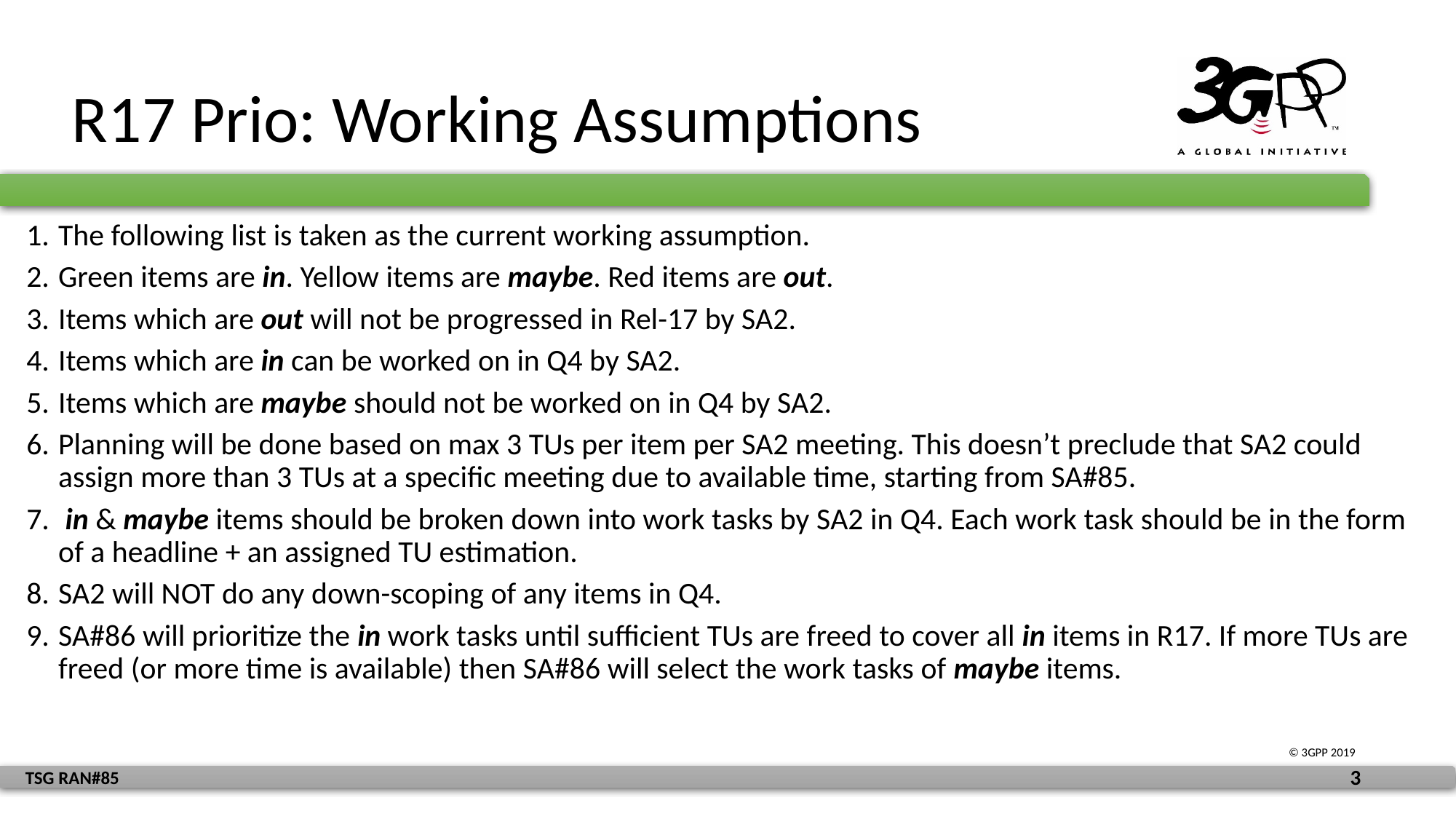

# R17 Prio: Working Assumptions
The following list is taken as the current working assumption.
Green items are in. Yellow items are maybe. Red items are out.
Items which are out will not be progressed in Rel-17 by SA2.
Items which are in can be worked on in Q4 by SA2.
Items which are maybe should not be worked on in Q4 by SA2.
Planning will be done based on max 3 TUs per item per SA2 meeting. This doesn’t preclude that SA2 could assign more than 3 TUs at a specific meeting due to available time, starting from SA#85.
 in & maybe items should be broken down into work tasks by SA2 in Q4. Each work task should be in the form of a headline + an assigned TU estimation.
SA2 will NOT do any down-scoping of any items in Q4.
SA#86 will prioritize the in work tasks until sufficient TUs are freed to cover all in items in R17. If more TUs are freed (or more time is available) then SA#86 will select the work tasks of maybe items.